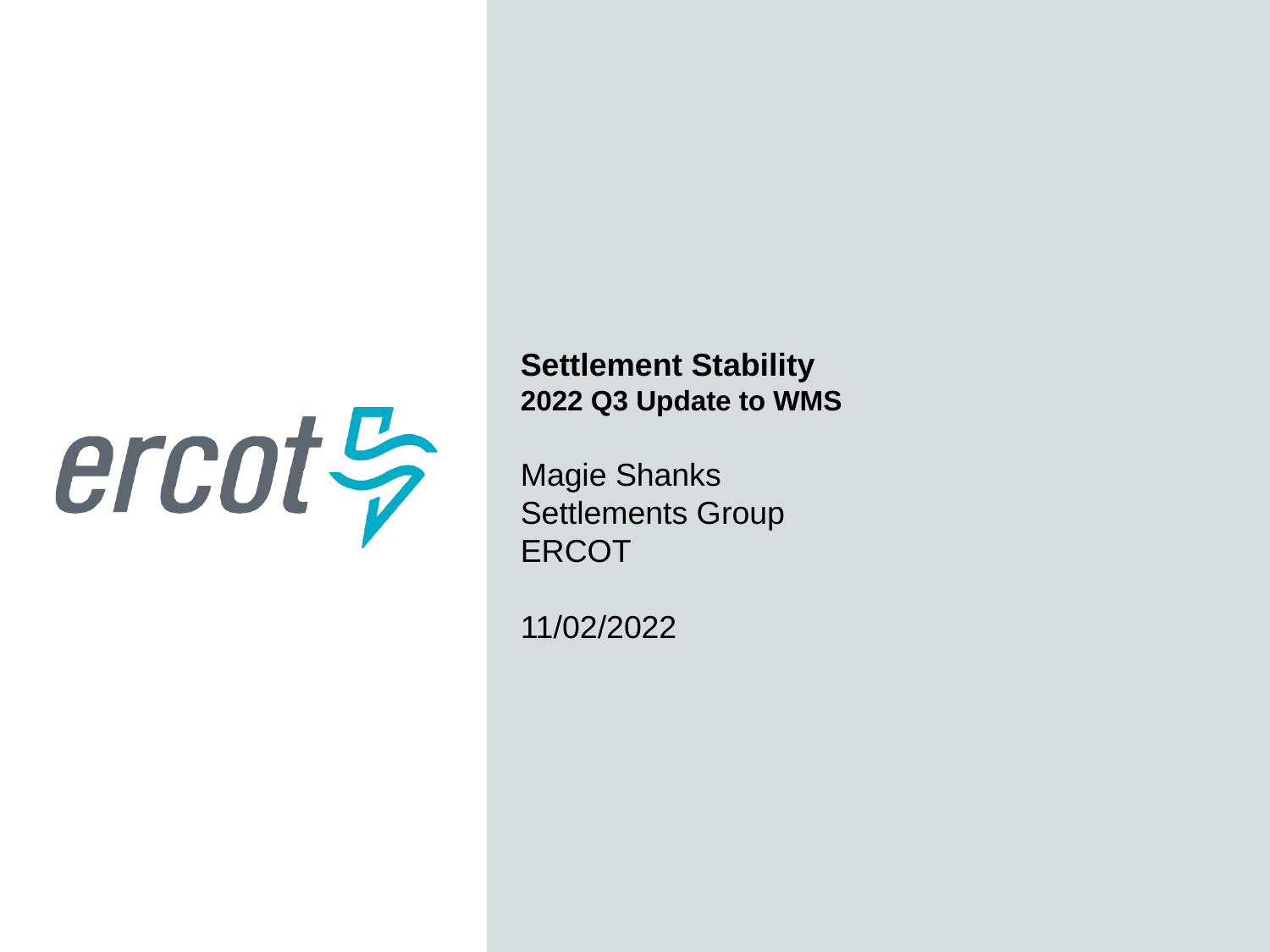

Settlement Stability
2022 Q3 Update to WMS

Magie Shanks
Settlements Group
ERCOT

11/02/2022